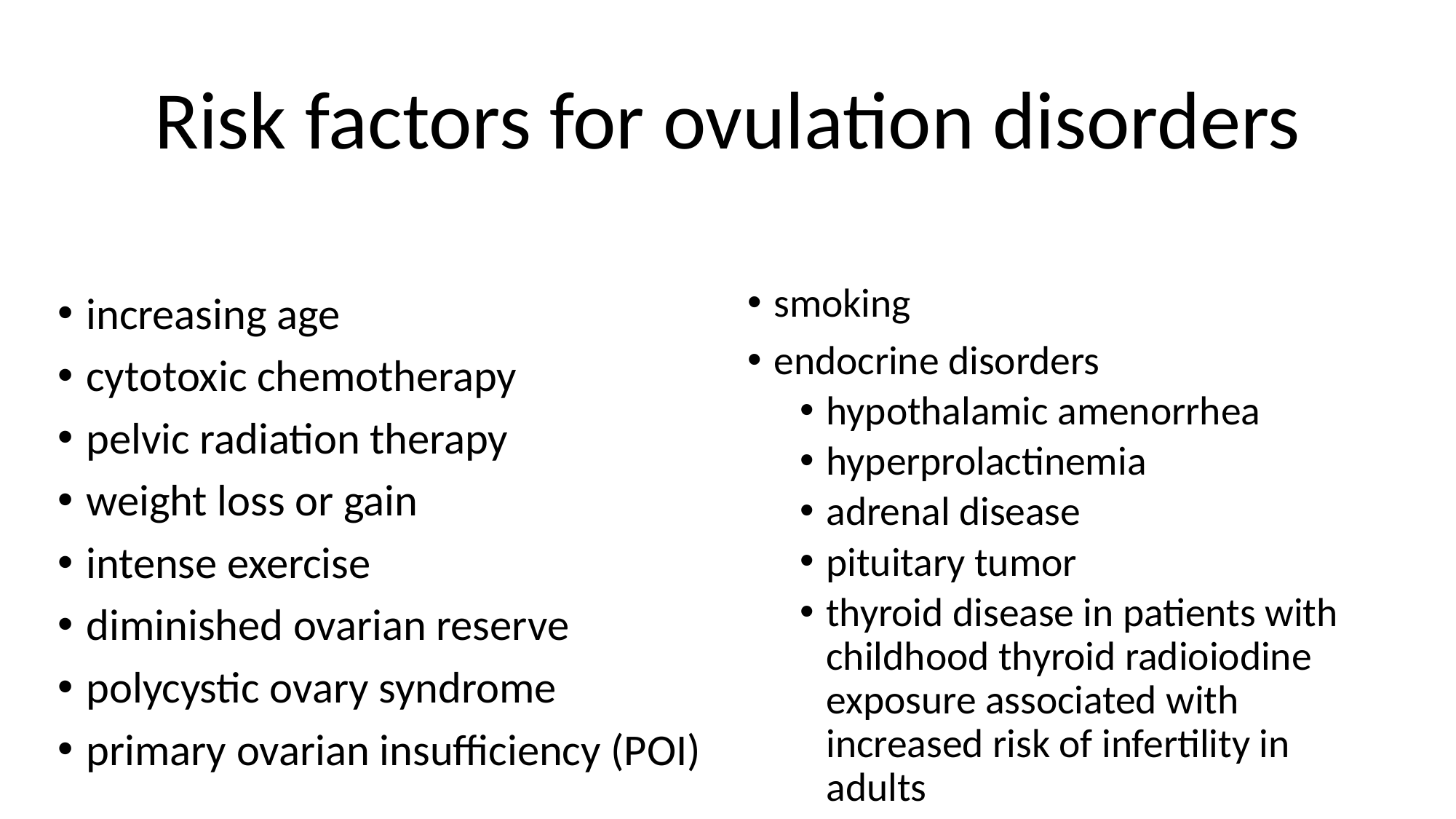

# Risk factors for ovulation disorders

increasing age
cytotoxic chemotherapy
pelvic radiation therapy
weight loss or gain
intense exercise
diminished ovarian reserve
polycystic ovary syndrome
primary ovarian insufficiency (POI)

smoking
endocrine disorders
hypothalamic amenorrhea
hyperprolactinemia
adrenal disease
pituitary tumor
thyroid disease in patients with childhood thyroid radioiodine exposure associated with increased risk of infertility in adults